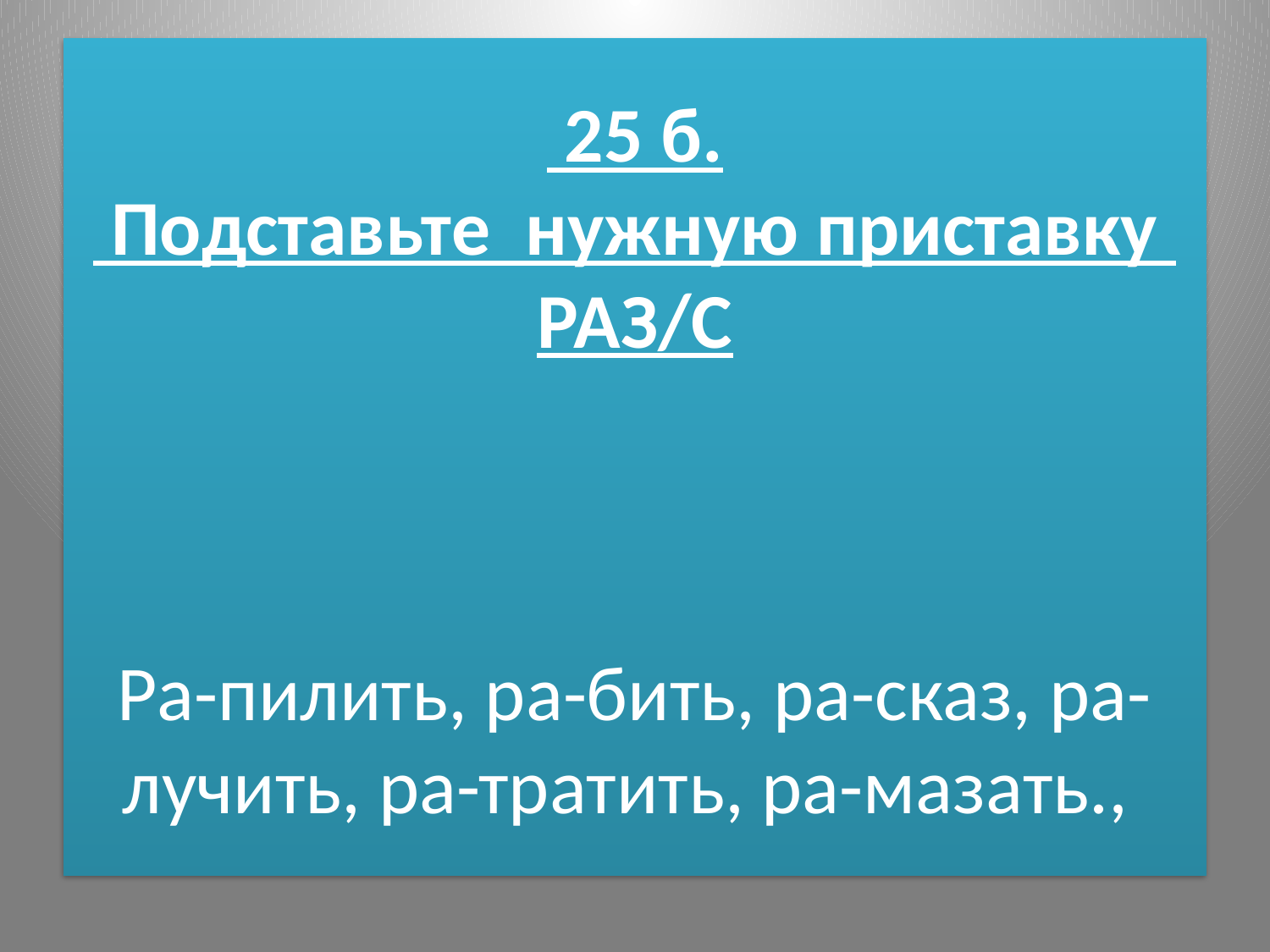

# 25 б. Подставьте  нужную приставку  РАЗ/С   Ра-пилить, ра-бить, ра-сказ, ра-лучить, ра-тратить, ра-мазать.,